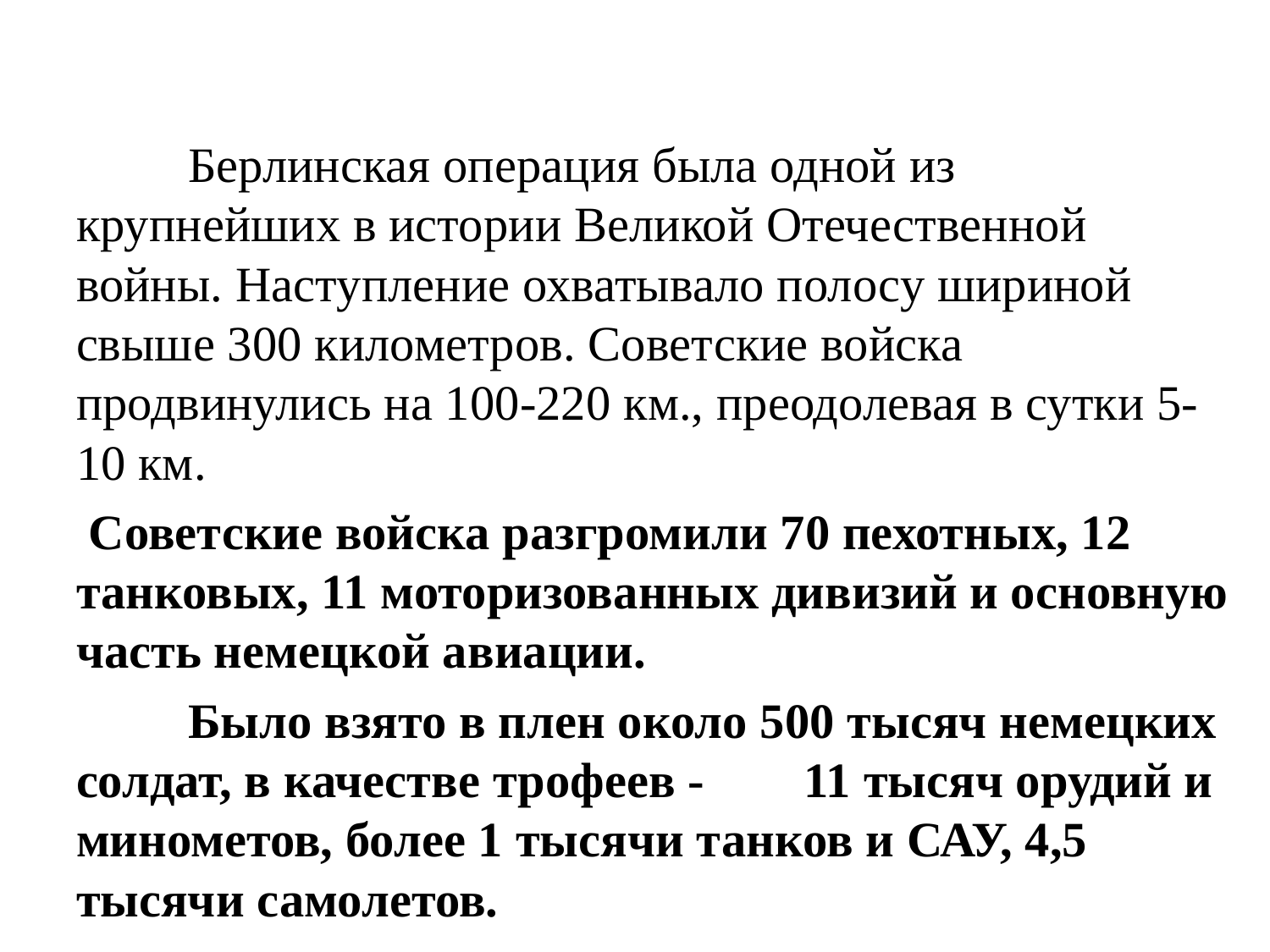

#
	Берлинская операция была одной из крупнейших в истории Великой Отечественной войны. Наступление охватывало полосу шириной свыше 300 километров. Советские войска продвинулись на 100-220 км., преодолевая в сутки 5-10 км.
 Советские войска разгромили 70 пехотных, 12 танковых, 11 моторизованных дивизий и основную часть немецкой авиации.
	Было взято в плен около 500 тысяч немецких солдат, в качестве трофеев -        11 тысяч орудий и минометов, более 1 тысячи танков и САУ, 4,5 тысячи самолетов.